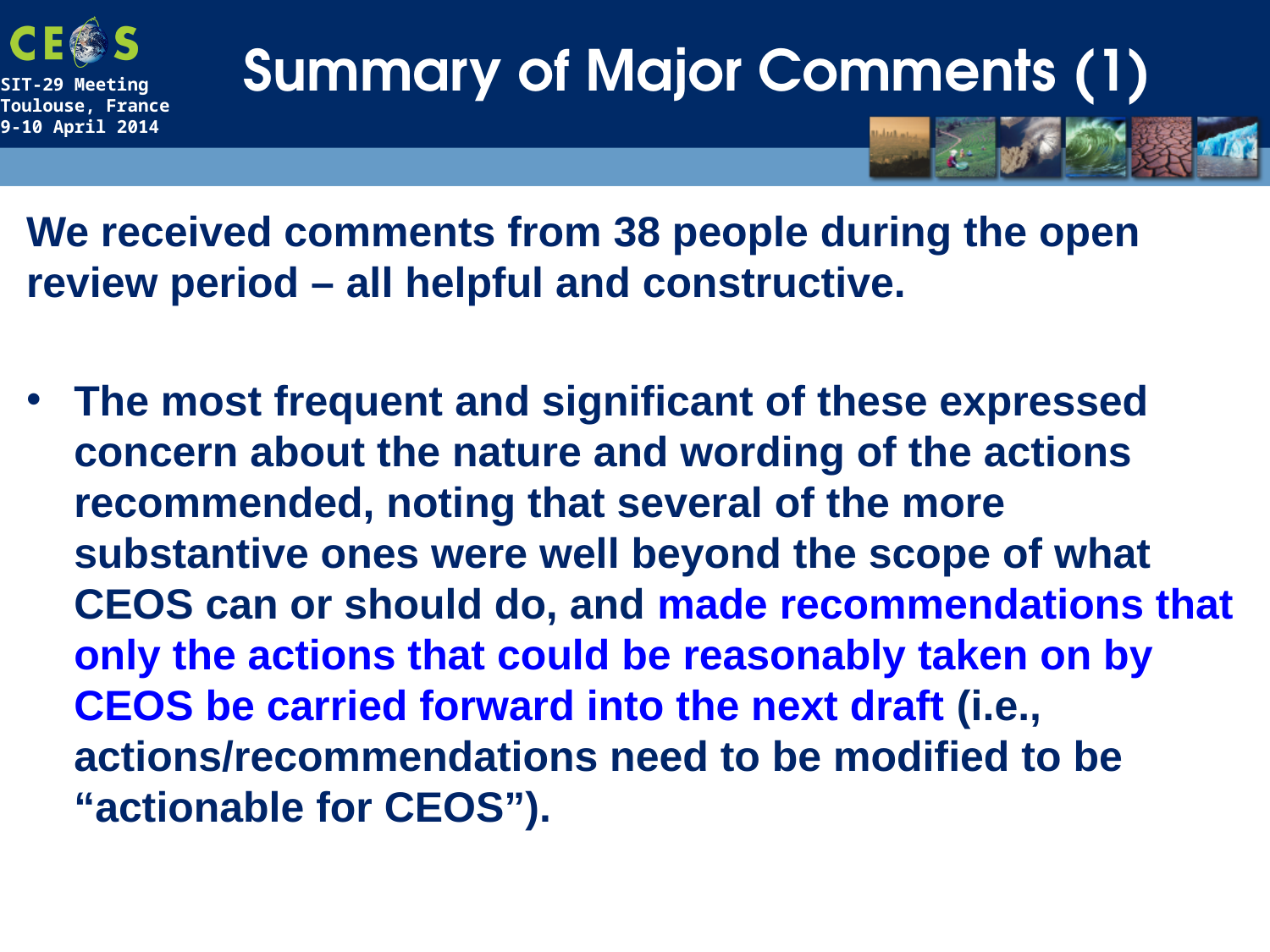

# Summary of Major Comments (1)
We received comments from 38 people during the open review period – all helpful and constructive.

The most frequent and significant of these expressed concern about the nature and wording of the actions recommended, noting that several of the more substantive ones were well beyond the scope of what CEOS can or should do, and made recommendations that only the actions that could be reasonably taken on by CEOS be carried forward into the next draft (i.e., actions/recommendations need to be modified to be “actionable for CEOS”).